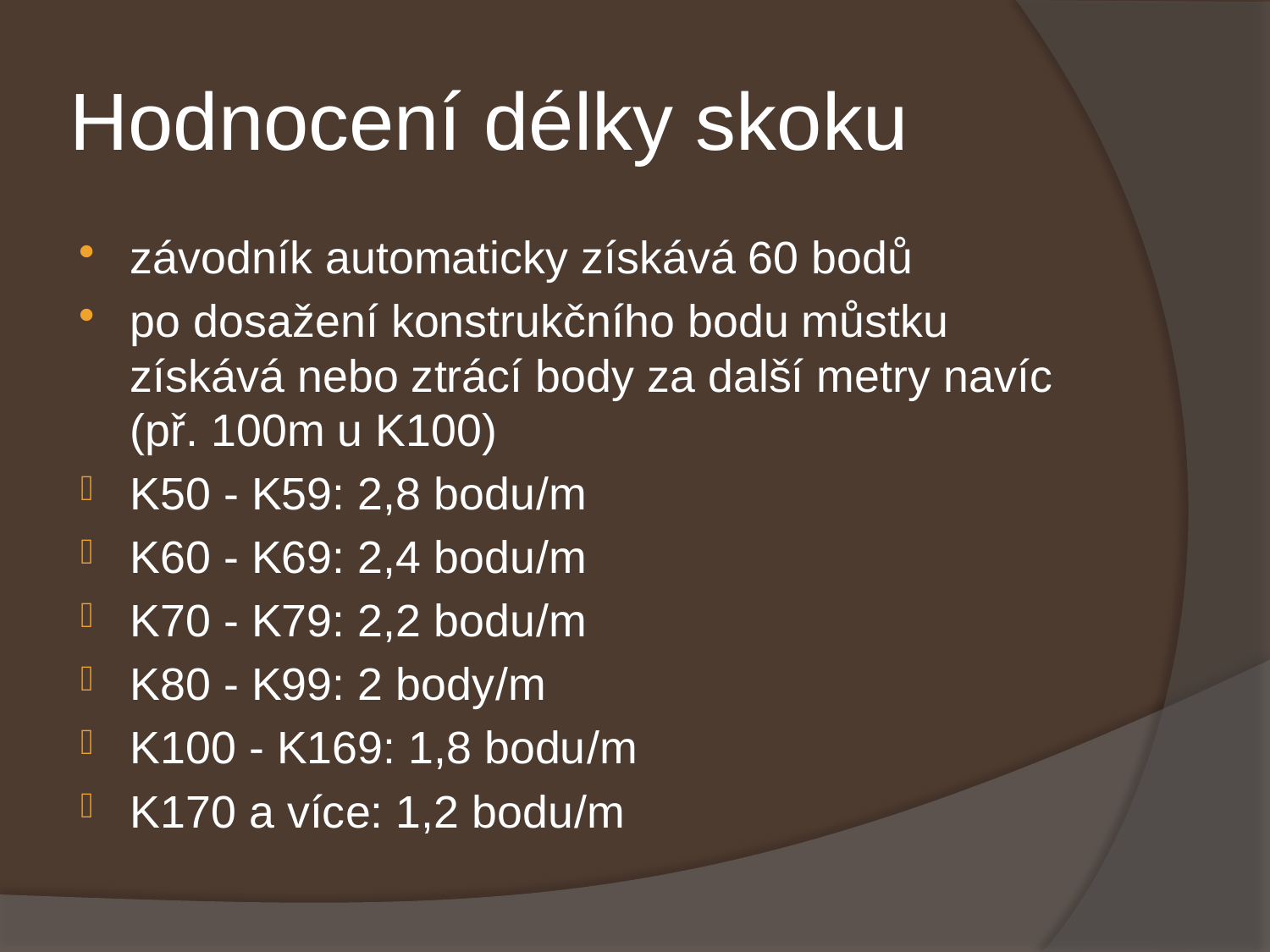

# Hodnocení délky skoku
závodník automaticky získává 60 bodů
po dosažení konstrukčního bodu můstku získává nebo ztrácí body za další metry navíc (př. 100m u K100)
K50 - K59: 2,8 bodu/m
K60 - K69: 2,4 bodu/m
K70 - K79: 2,2 bodu/m
K80 - K99: 2 body/m
K100 - K169: 1,8 bodu/m
K170 a více: 1,2 bodu/m